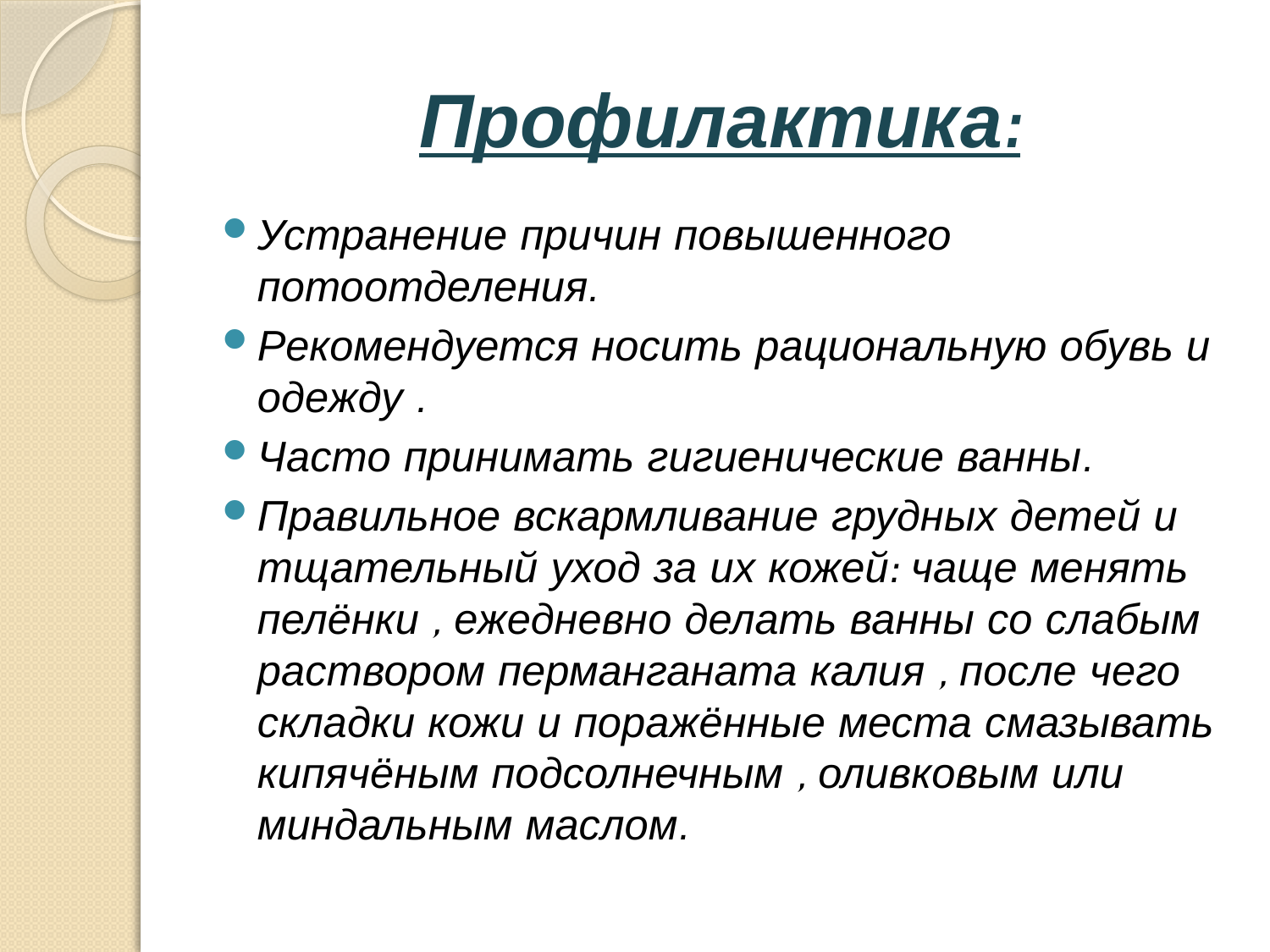

# Профилактика:
Устранение причин повышенного потоотделения.
Рекомендуется носить рациональную обувь и одежду .
Часто принимать гигиенические ванны.
Правильное вскармливание грудных детей и тщательный уход за их кожей: чаще менять пелёнки , ежедневно делать ванны со слабым раствором перманганата калия , после чего  складки кожи и поражённые места смазывать кипячёным подсолнечным , оливковым или миндальным маслом.